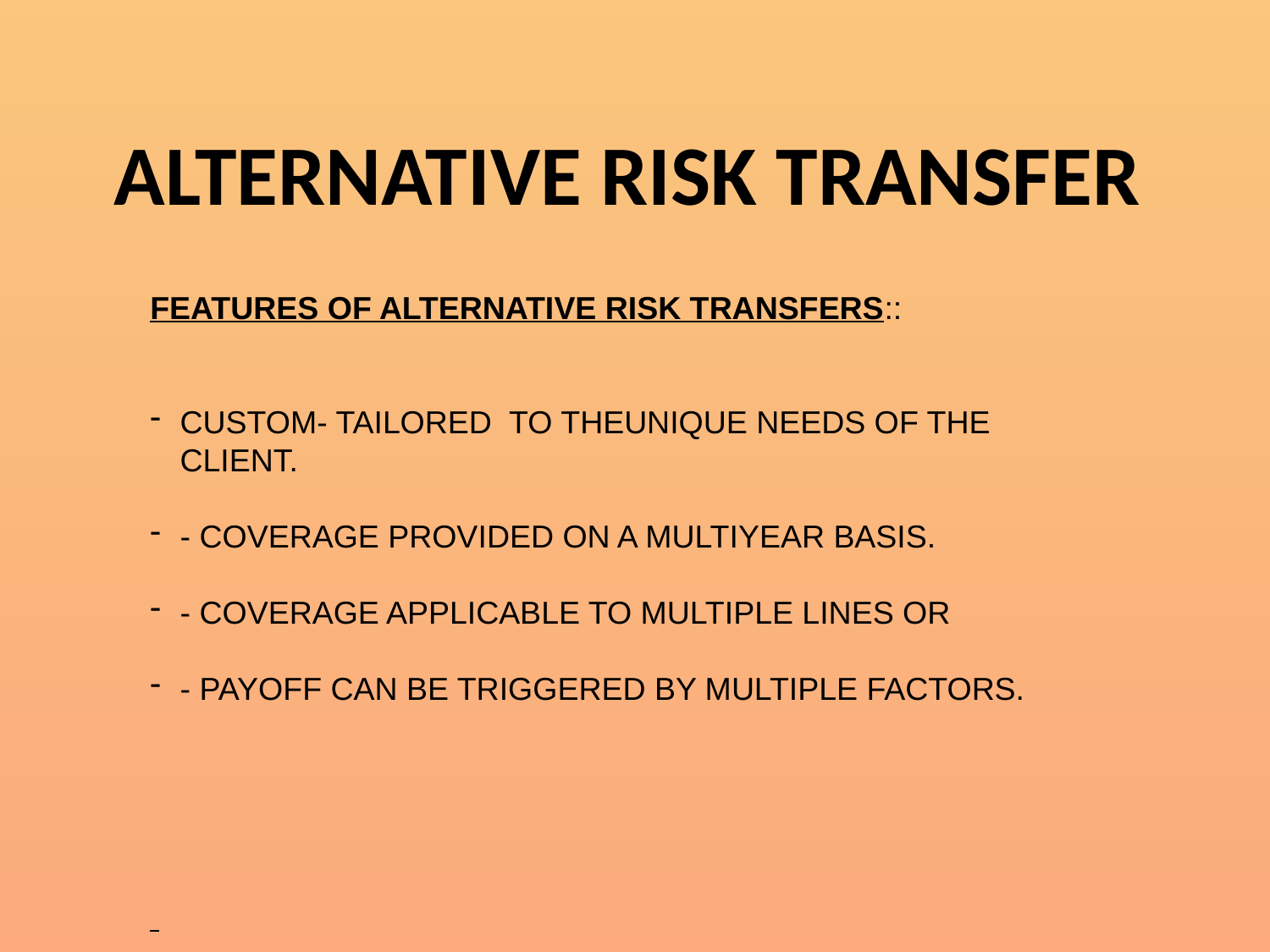

ALTERNATIVE RISK TRANSFER

FEATURES OF ALTERNATIVE RISK TRANSFERS::

CUSTOM- TAILORED  TO THEUNIQUE NEEDS OF THE CLIENT.

- COVERAGE PROVIDED ON A MULTIYEAR BASIS.

- COVERAGE APPLICABLE TO MULTIPLE LINES OR

- PAYOFF CAN BE TRIGGERED BY MULTIPLE FACTORS.